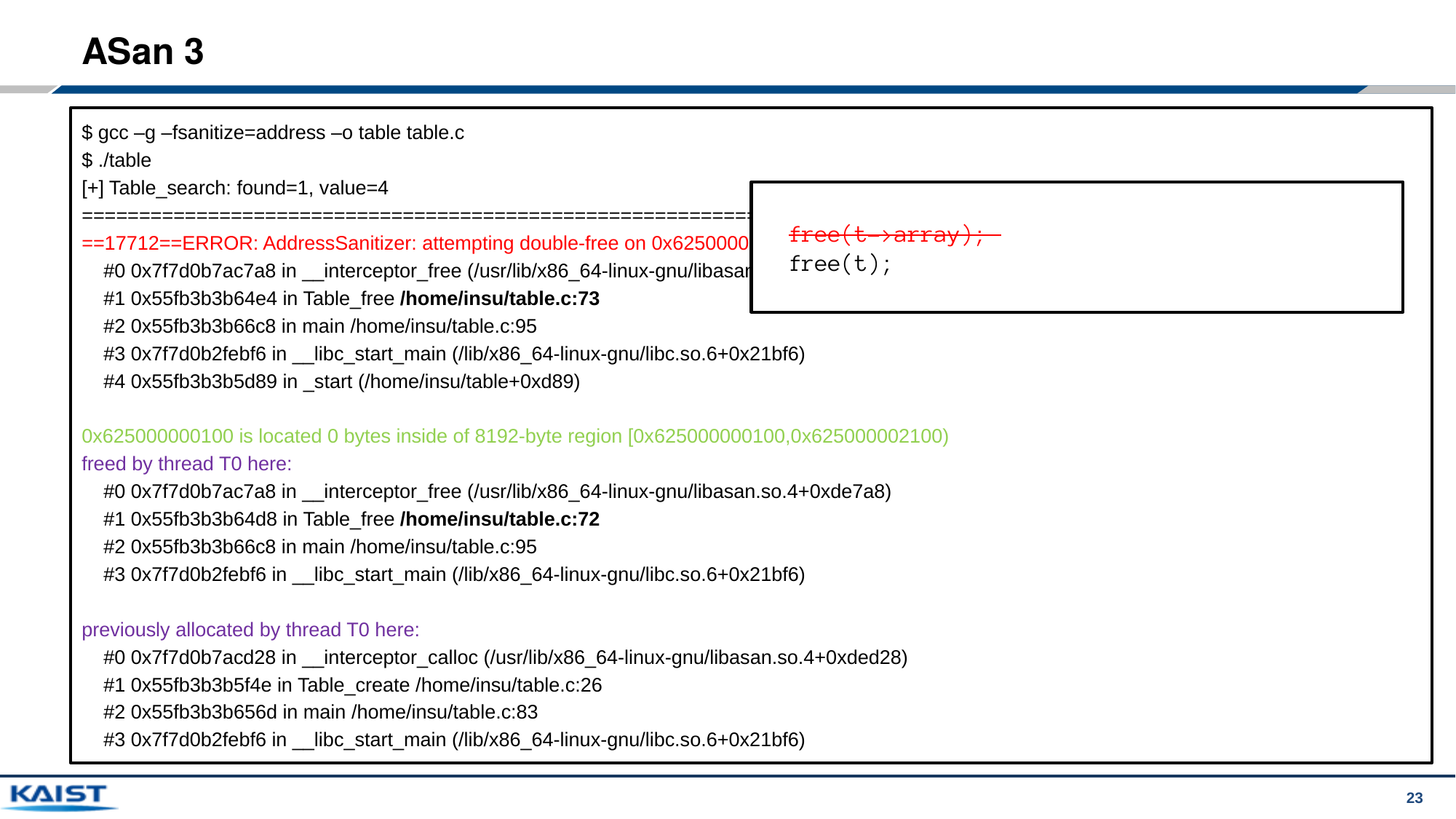

# ASan 3
$ gcc –g –fsanitize=address –o table table.c
$ ./table
[+] Table_search: found=1, value=4
=================================================================
==17712==ERROR: AddressSanitizer: attempting double-free on 0x625000000100 in thread T0:
    #0 0x7f7d0b7ac7a8 in __interceptor_free (/usr/lib/x86_64-linux-gnu/libasan.so.4+0xde7a8)
    #1 0x55fb3b3b64e4 in Table_free /home/insu/table.c:73
    #2 0x55fb3b3b66c8 in main /home/insu/table.c:95
    #3 0x7f7d0b2febf6 in __libc_start_main (/lib/x86_64-linux-gnu/libc.so.6+0x21bf6)
    #4 0x55fb3b3b5d89 in _start (/home/insu/table+0xd89)

0x625000000100 is located 0 bytes inside of 8192-byte region [0x625000000100,0x625000002100)
freed by thread T0 here:
    #0 0x7f7d0b7ac7a8 in __interceptor_free (/usr/lib/x86_64-linux-gnu/libasan.so.4+0xde7a8)
    #1 0x55fb3b3b64d8 in Table_free /home/insu/table.c:72
    #2 0x55fb3b3b66c8 in main /home/insu/table.c:95
    #3 0x7f7d0b2febf6 in __libc_start_main (/lib/x86_64-linux-gnu/libc.so.6+0x21bf6)

previously allocated by thread T0 here:
    #0 0x7f7d0b7acd28 in __interceptor_calloc (/usr/lib/x86_64-linux-gnu/libasan.so.4+0xded28)
    #1 0x55fb3b3b5f4e in Table_create /home/insu/table.c:26
    #2 0x55fb3b3b656d in main /home/insu/table.c:83
    #3 0x7f7d0b2febf6 in __libc_start_main (/lib/x86_64-linux-gnu/libc.so.6+0x21bf6)
  free(t->array);
  free(t);